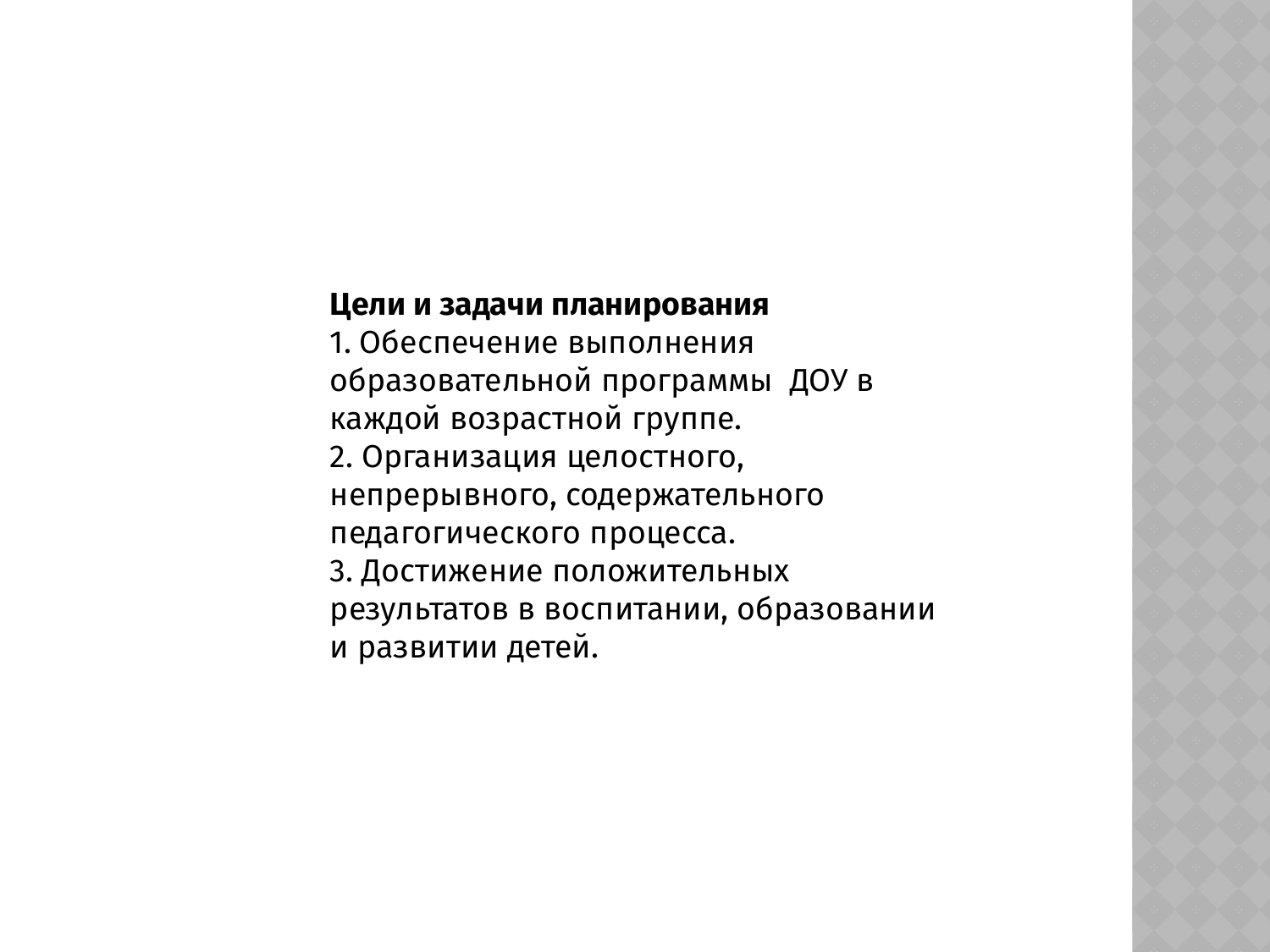

Цели и задачи планирования
1. Обеспечение выполнения образовательной программы  ДОУ в каждой возрастной группе.
2. Организация целостного, непрерывного, содержательного педагогического процесса.
3. Достижение положительных результатов в воспитании, образовании и развитии детей.